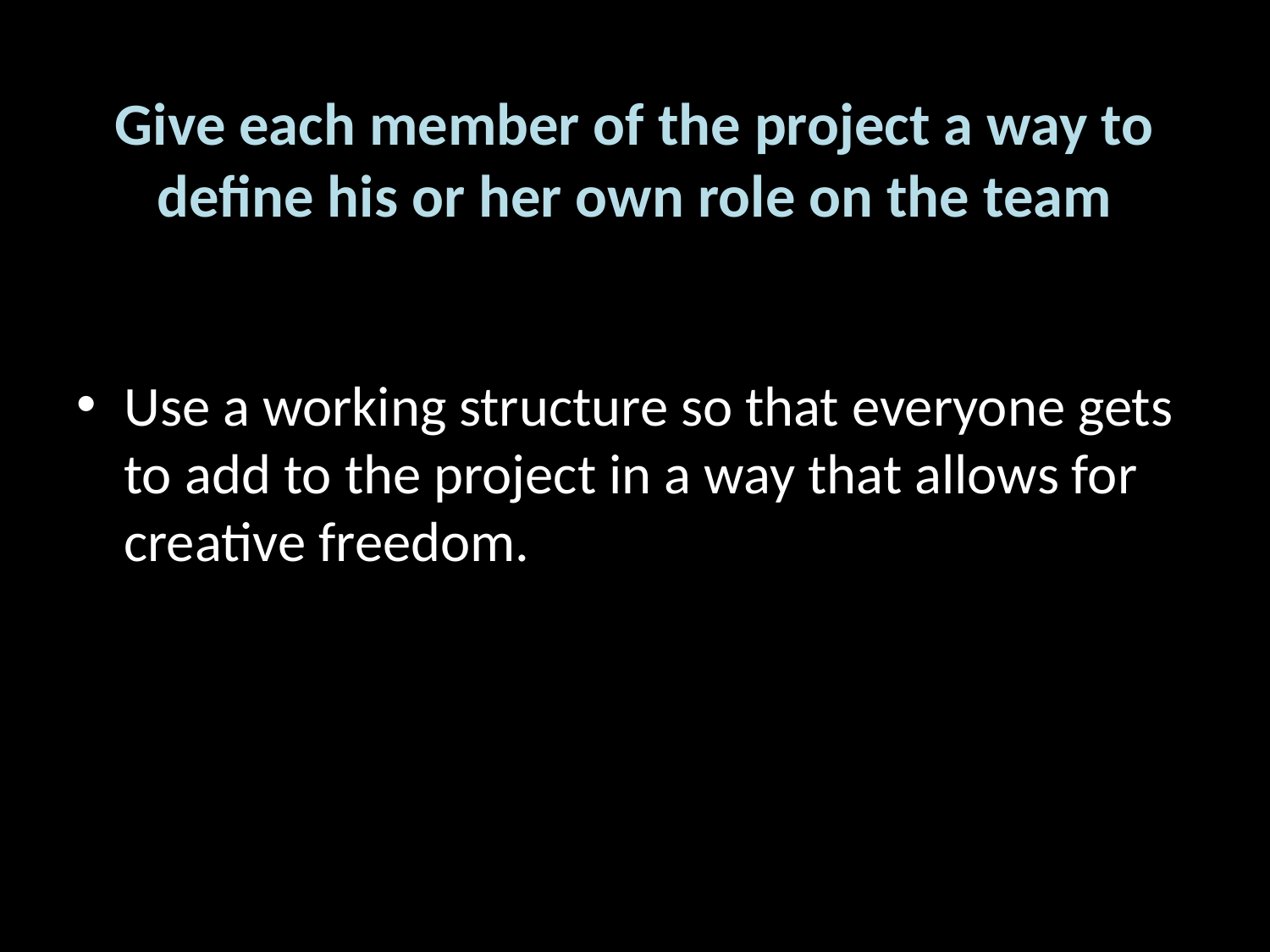

# Give each member of the project a way to define his or her own role on the team
Use a working structure so that everyone gets to add to the project in a way that allows for creative freedom.